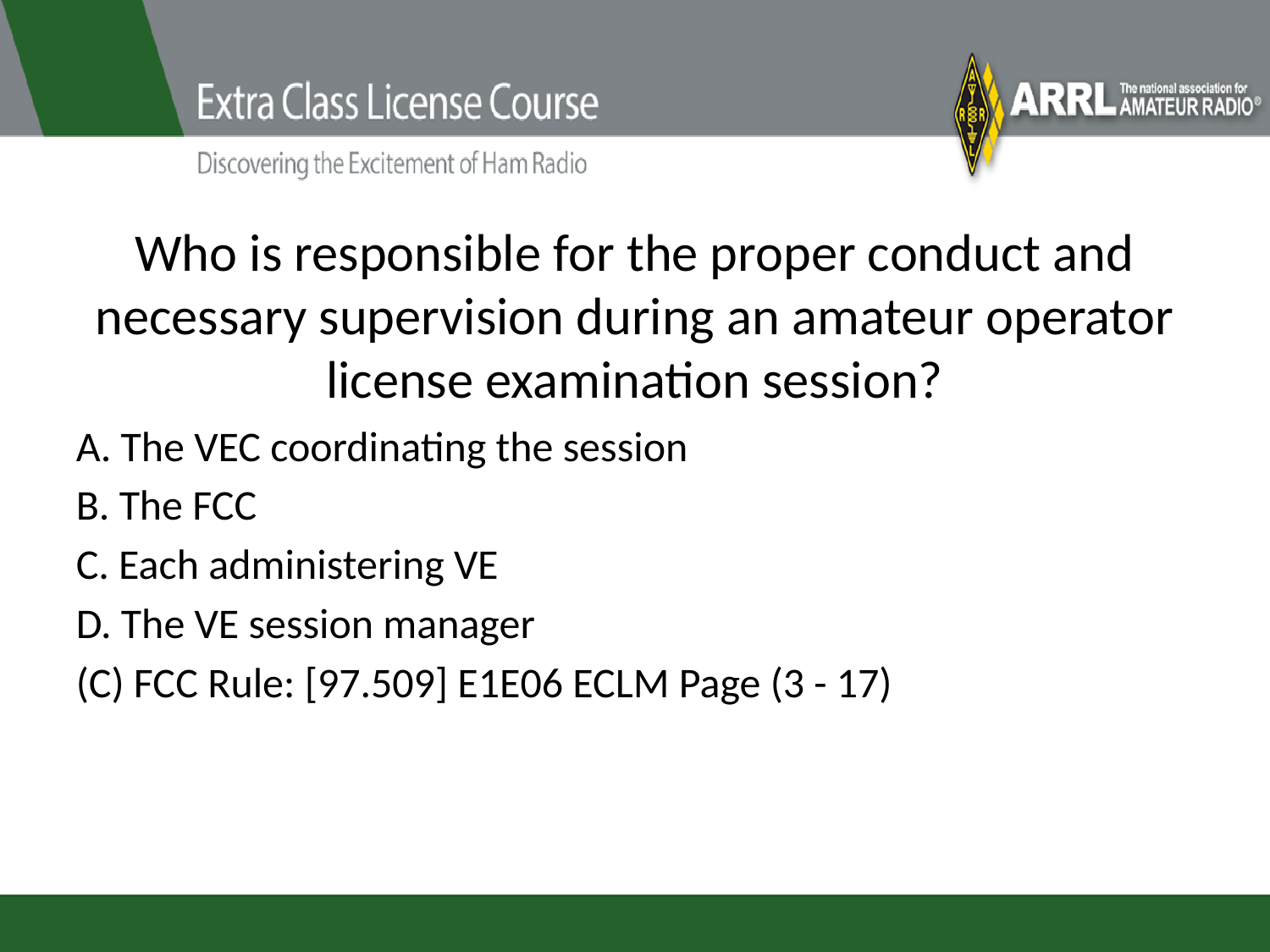

# Who is responsible for the proper conduct and necessary supervision during an amateur operator license examination session?
A. The VEC coordinating the session
B. The FCC
C. Each administering VE
D. The VE session manager
(C) FCC Rule: [97.509] E1E06 ECLM Page (3 - 17)